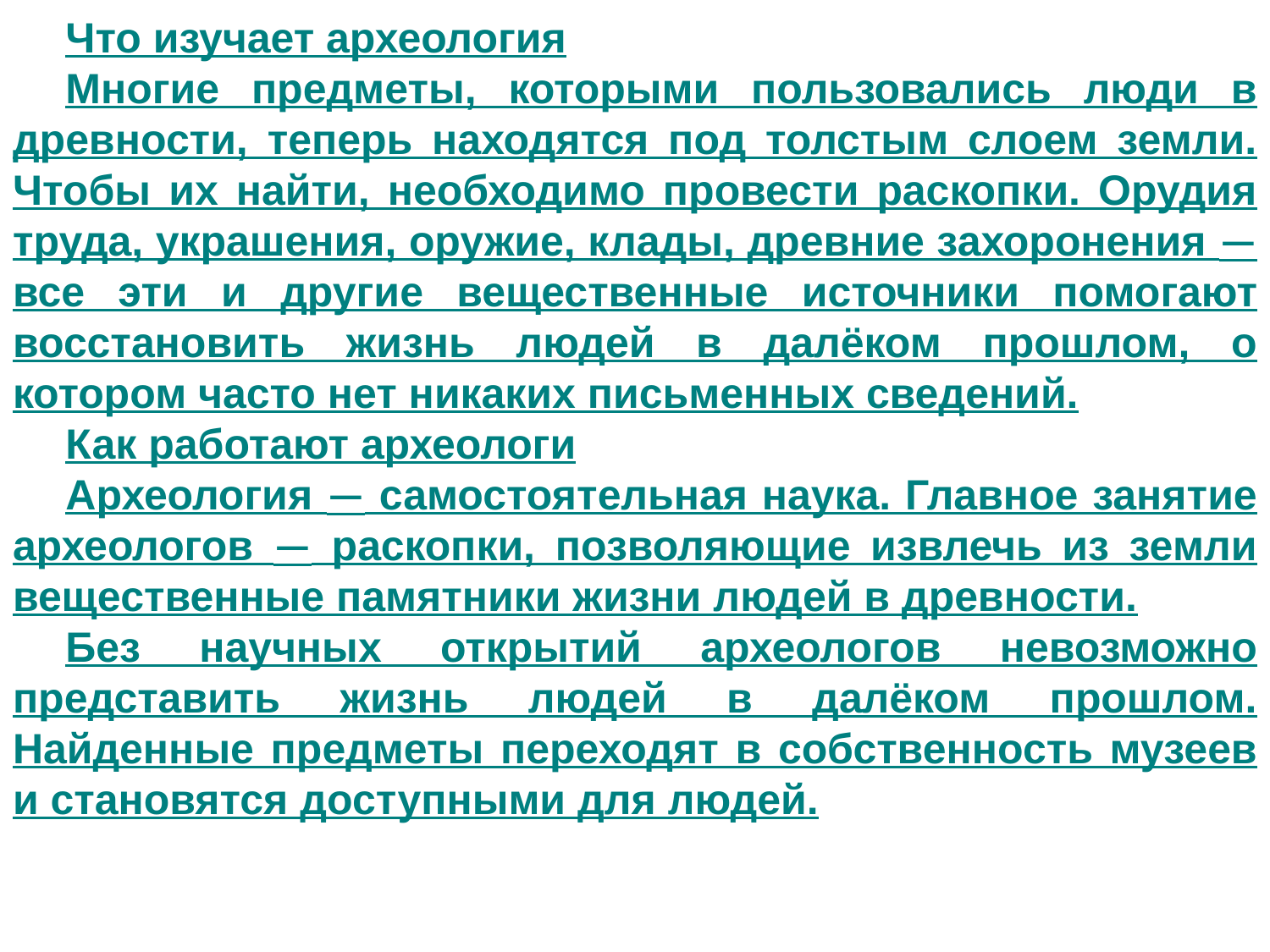

Что изучает археология
Многие предметы, которыми пользовались люди в древности, теперь находятся под толстым слоем земли. Чтобы их найти, необходимо провести раскопки. Орудия труда, украшения, оружие, клады, древние захоронения — все эти и другие вещественные источники помогают восстановить жизнь людей в далёком прошлом, о котором часто нет никаких письменных сведений.
Как работают археологи
Археология — самостоятельная наука. Главное занятие археологов — раскопки, позволяющие извлечь из земли вещественные памятники жизни людей в древности.
Без научных открытий археологов невозможно представить жизнь людей в далёком прошлом. Найденные предметы переходят в собственность музеев и становятся доступными для людей.